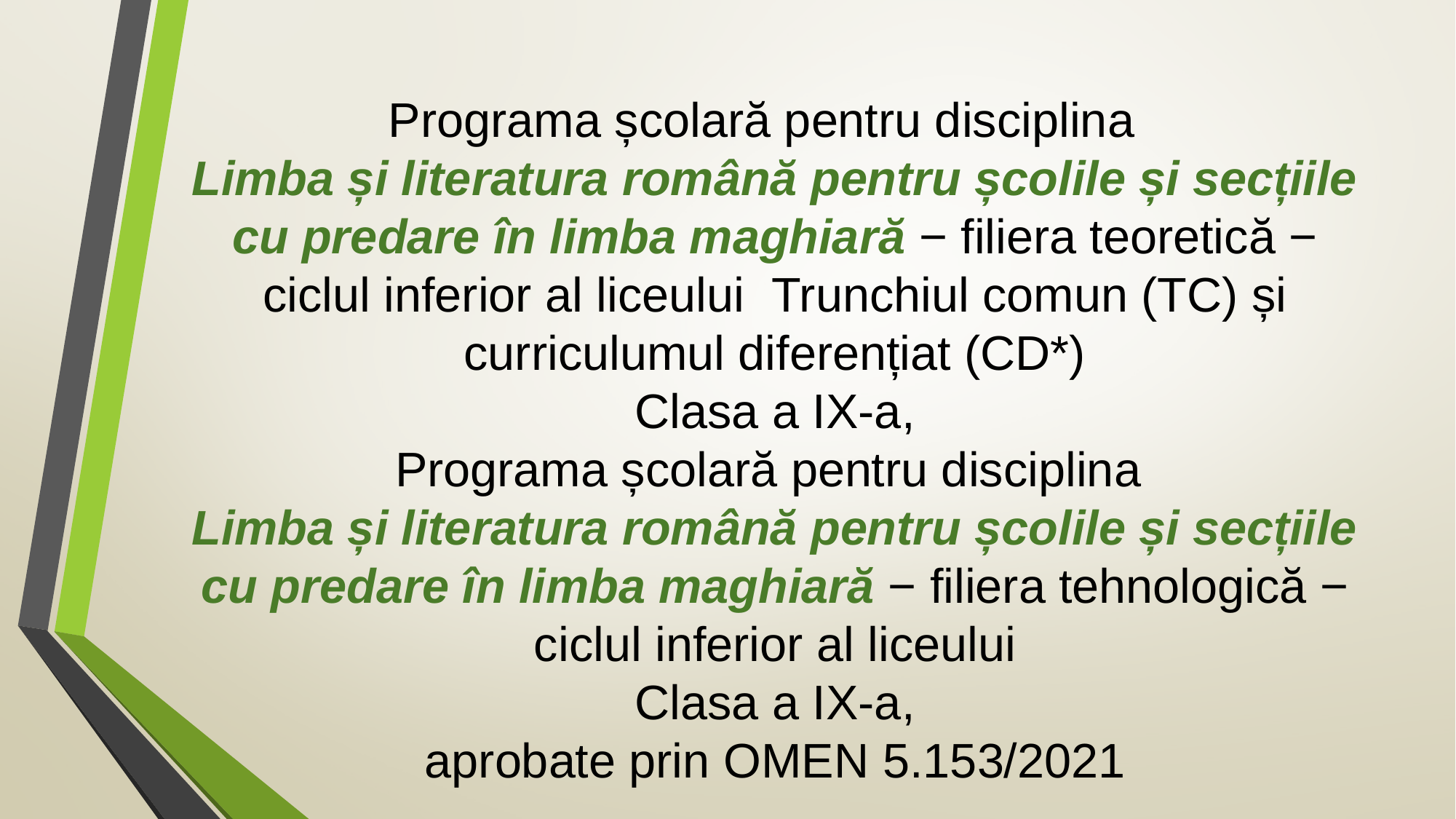

# Programa școlară pentru disciplina   Limba și literatura română pentru școlile și secțiile cu predare în limba maghiară − filiera teoretică − ciclul inferior al liceului  Trunchiul comun (TC) și curriculumul diferențiat (CD*) Clasa a IX-a, Programa școlară pentru disciplina Limba și literatura română pentru școlile și secțiile cu predare în limba maghiară − filiera tehnologică − ciclul inferior al liceului Clasa a IX-a, aprobate prin OMEN 5.153/2021